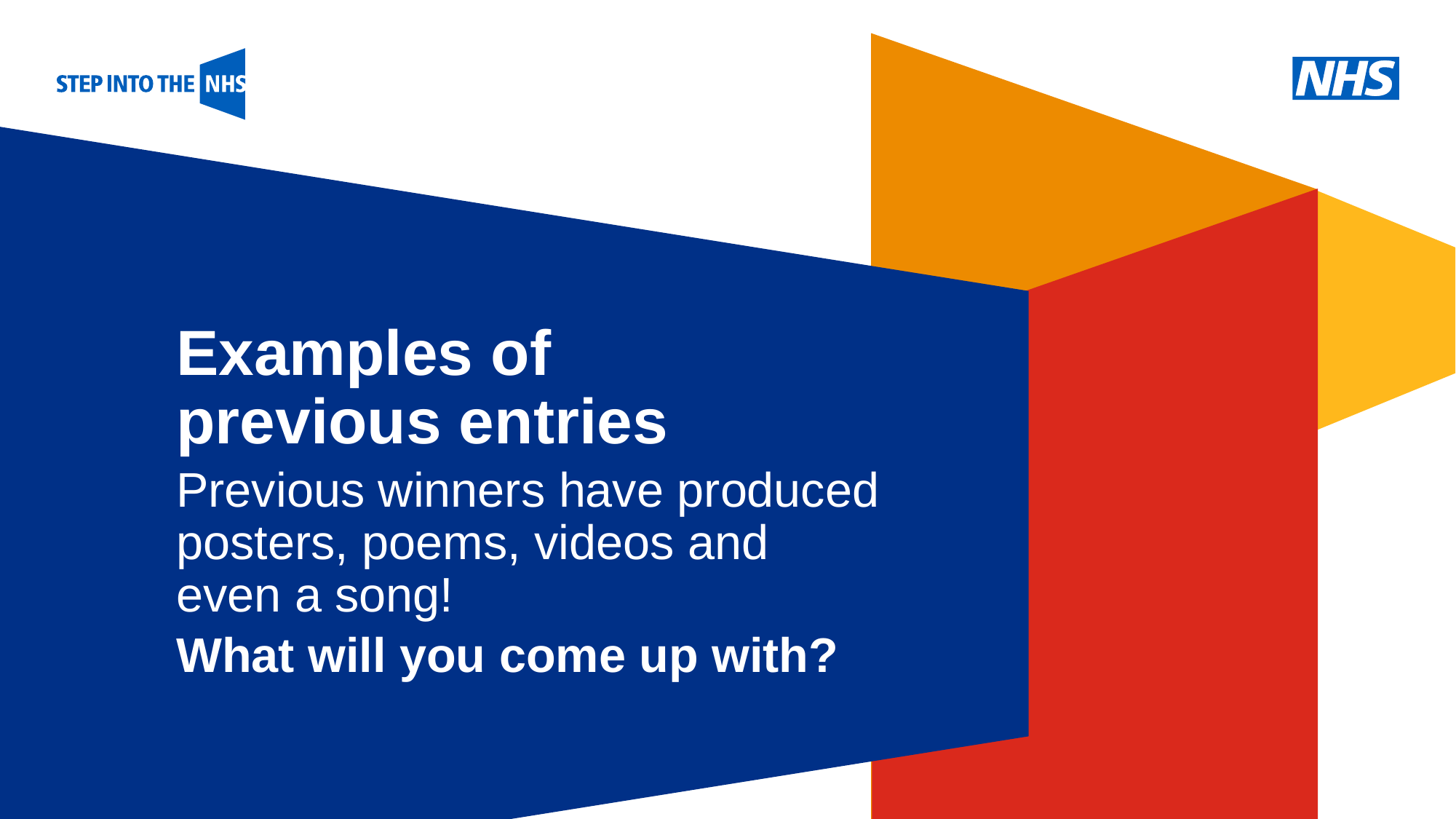

Examples of
previous entries
Previous winners have produced
posters, poems, videos and
even a song!
What will you come up with?